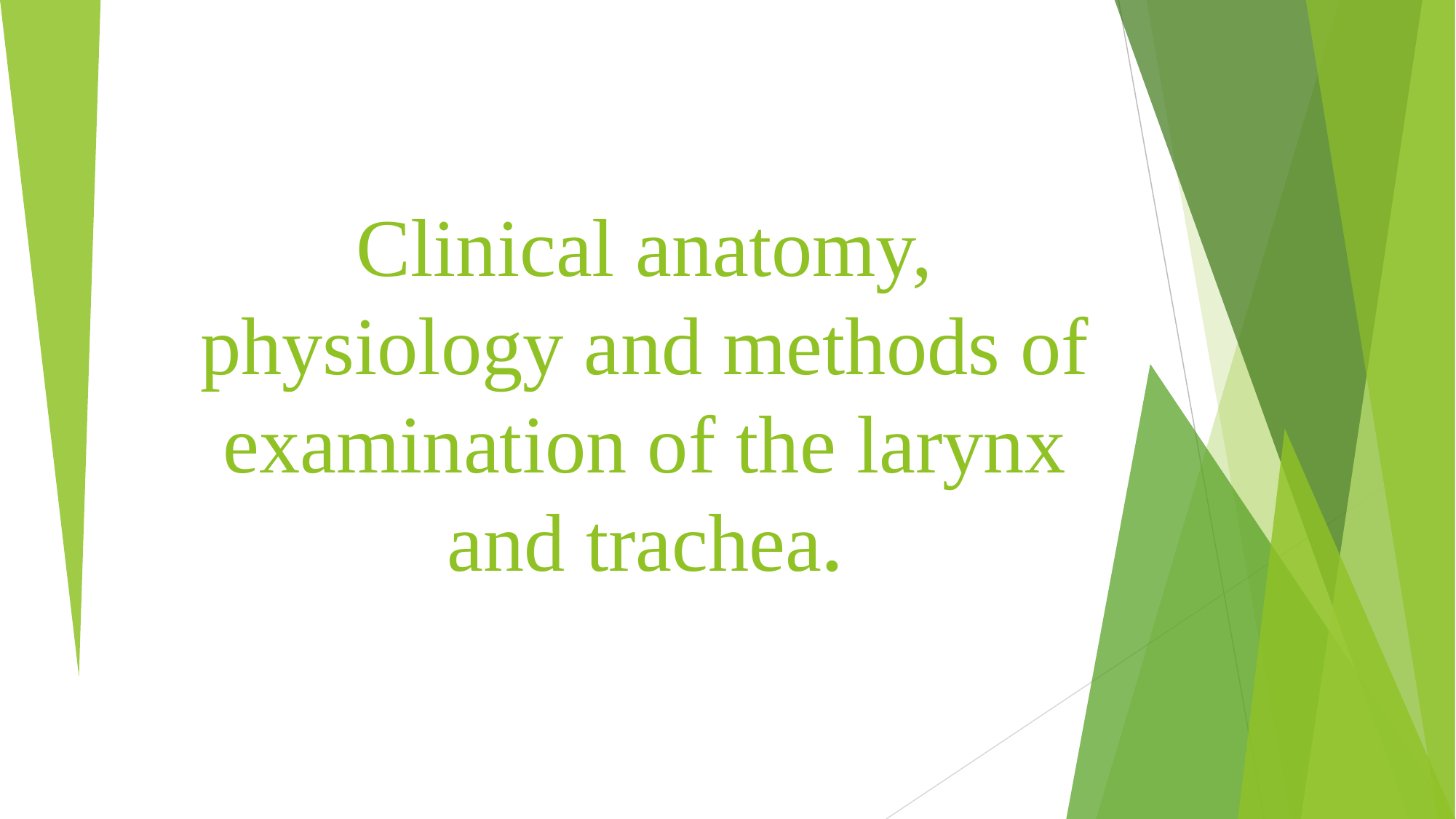

# Clinical anatomy, physiology and methods of examination of the larynx and trachea.